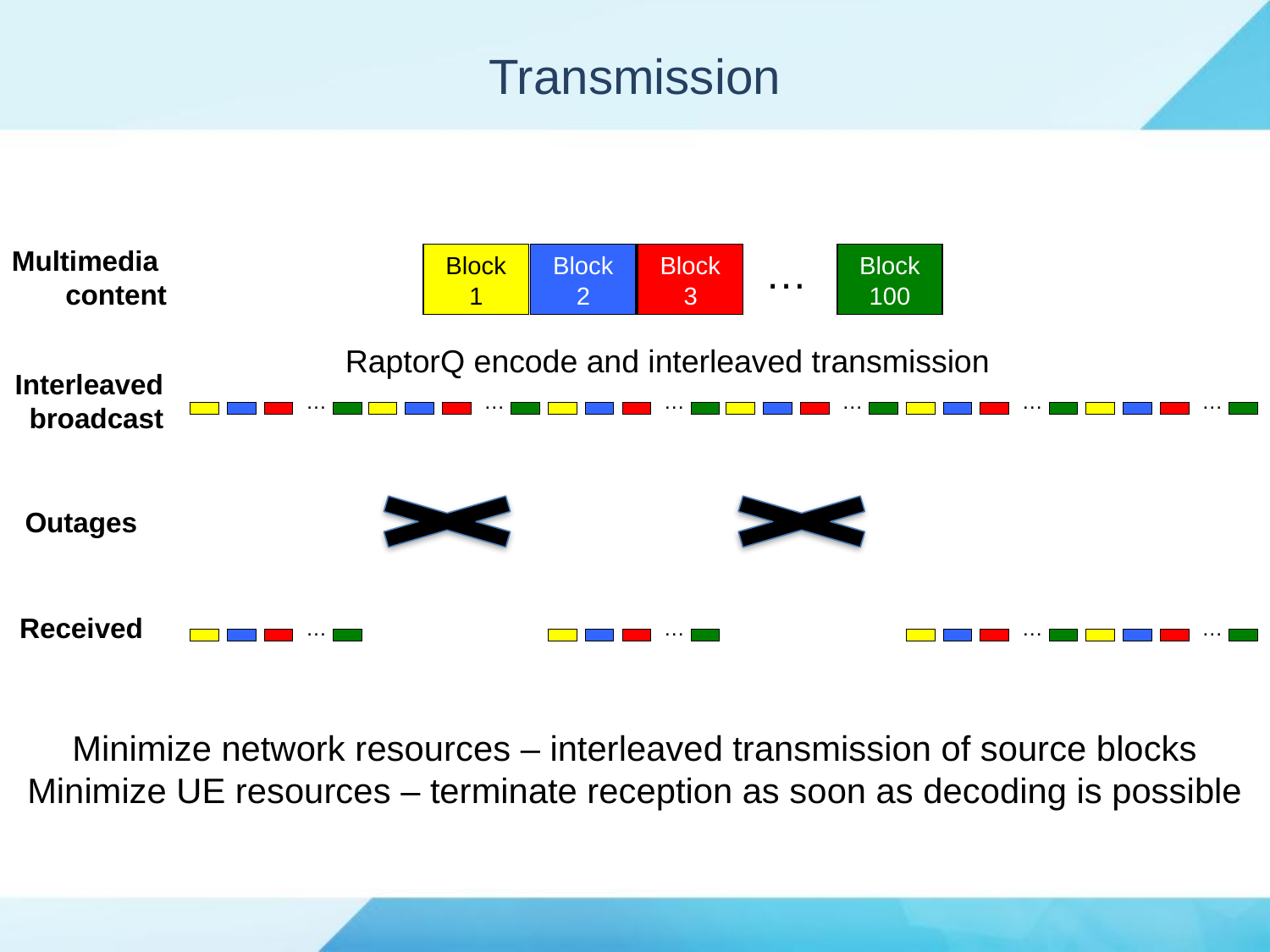

# Transmission
…
Block 1
Block 2
Block 3
Block 100
Multimedia
content
RaptorQ encode and interleaved transmission
Interleaved
broadcast
…

…

…

…

…

…

Outages
…

…

…

…

Received
Minimize network resources – interleaved transmission of source blocks
Minimize UE resources – terminate reception as soon as decoding is possible